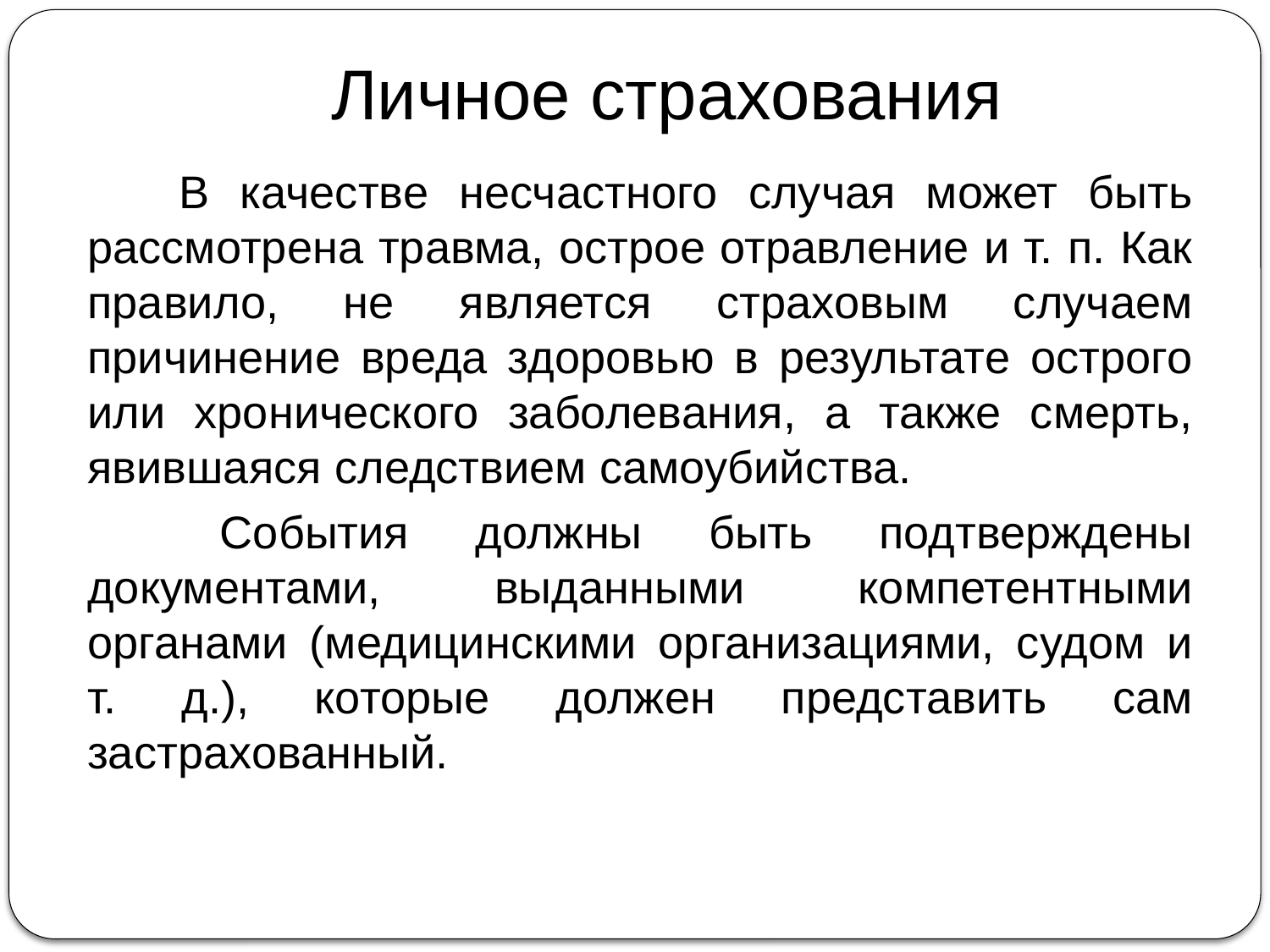

# Личное страхования
   В качестве несчастного случая может быть рассмотрена травма, острое отравление и т. п. Как правило, не является страховым случаем причинение вреда здоровью в результате острого или хронического заболевания, а также смерть, явившаяся следствием самоубийства.
  События должны быть подтверждены документами, выданными компетентными органами (медицинскими организациями, судом и т. д.), которые должен представить сам застрахованный.